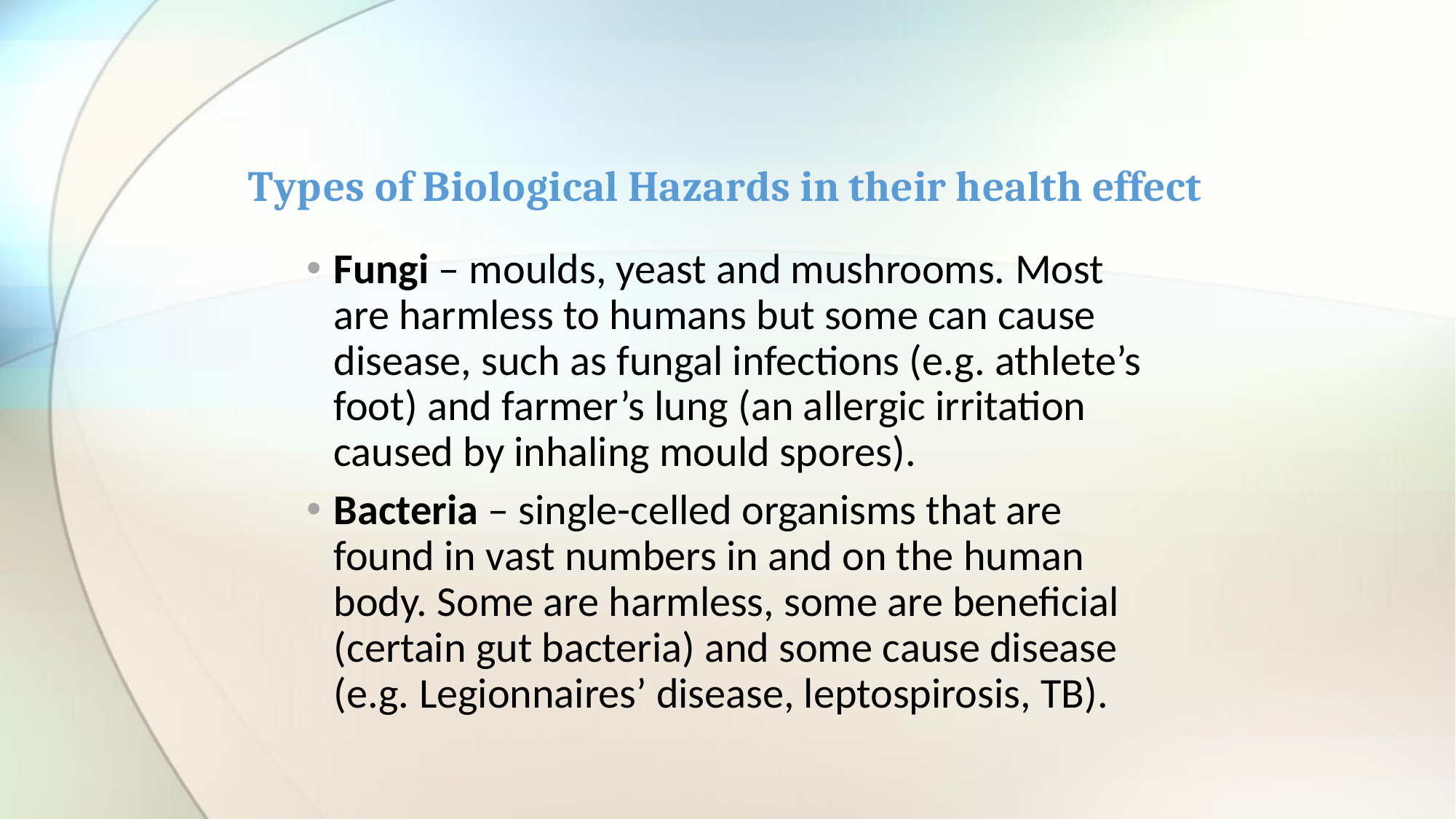

# Types of Biological Hazards in their health effect
Fungi – moulds, yeast and mushrooms. Most are harmless to humans but some can cause disease, such as fungal infections (e.g. athlete’s foot) and farmer’s lung (an allergic irritation caused by inhaling mould spores).
Bacteria – single-celled organisms that are found in vast numbers in and on the human body. Some are harmless, some are beneficial (certain gut bacteria) and some cause disease (e.g. Legionnaires’ disease, leptospirosis, TB).